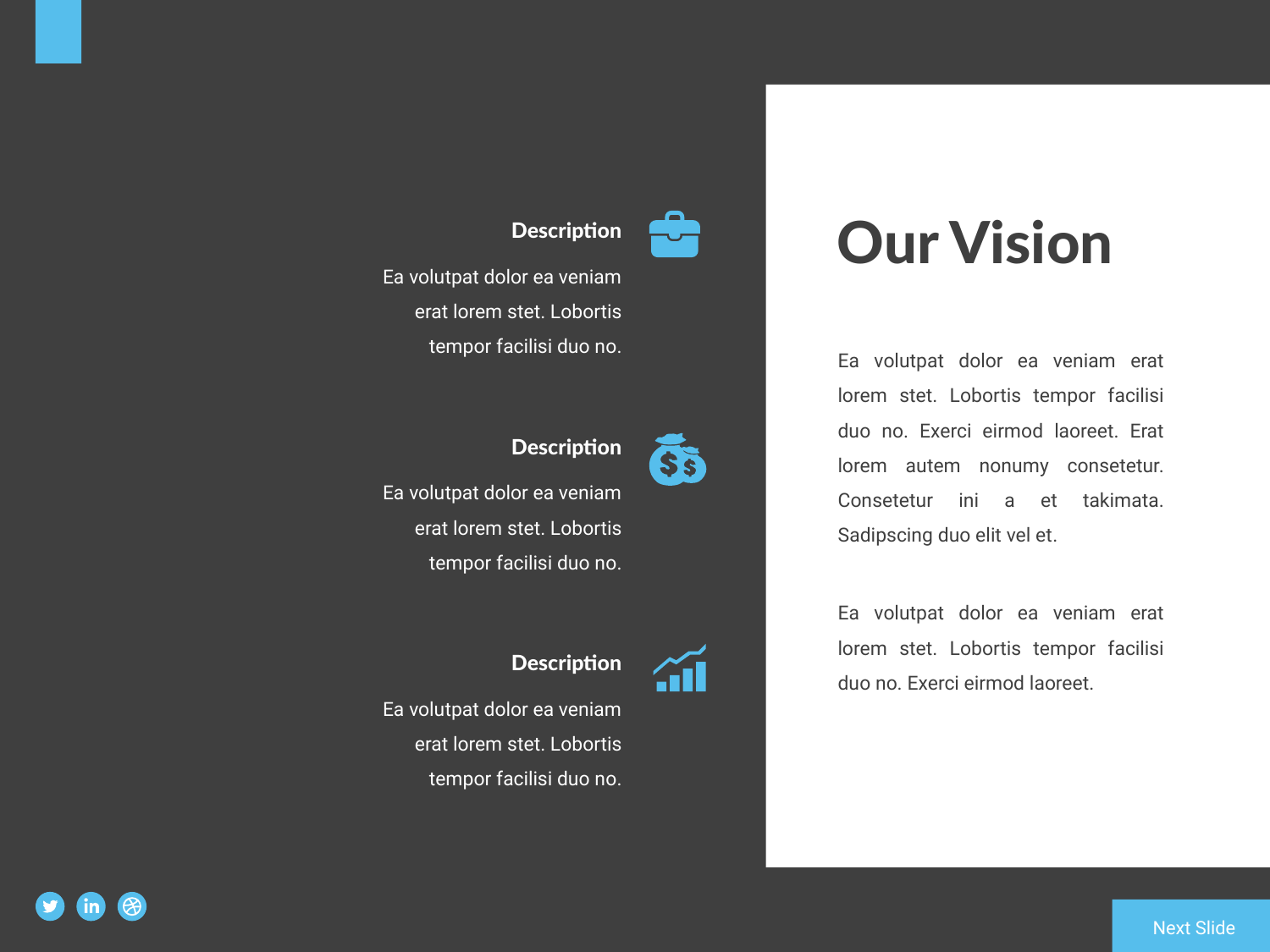

6

Our Vision
Description

Ea volutpat dolor ea veniam erat lorem stet. Lobortis tempor facilisi duo no.
Ea volutpat dolor ea veniam erat lorem stet. Lobortis tempor facilisi duo no. Exerci eirmod laoreet. Erat lorem autem nonumy consetetur. Consetetur ini a et takimata. Sadipscing duo elit vel et.
Description

Ea volutpat dolor ea veniam erat lorem stet. Lobortis tempor facilisi duo no.
Ea volutpat dolor ea veniam erat lorem stet. Lobortis tempor facilisi duo no. Exerci eirmod laoreet.
Description

Ea volutpat dolor ea veniam erat lorem stet. Lobortis tempor facilisi duo no.

Next Slide